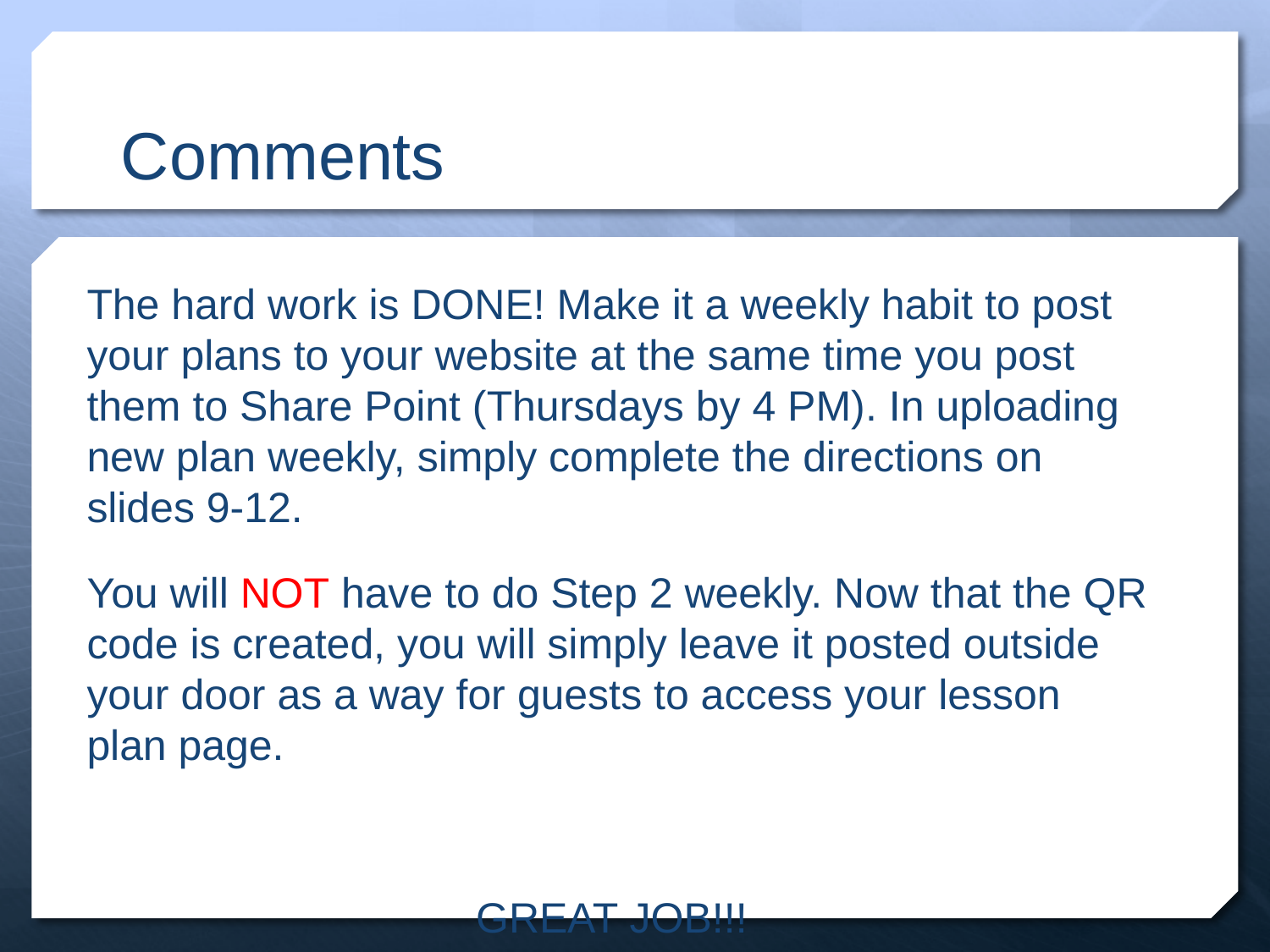

# Comments
The hard work is DONE! Make it a weekly habit to post your plans to your website at the same time you post them to Share Point (Thursdays by 4 PM). In uploading new plan weekly, simply complete the directions on slides 9-12.
You will NOT have to do Step 2 weekly. Now that the QR code is created, you will simply leave it posted outside your door as a way for guests to access your lesson plan page.

GREAT JOB!!!